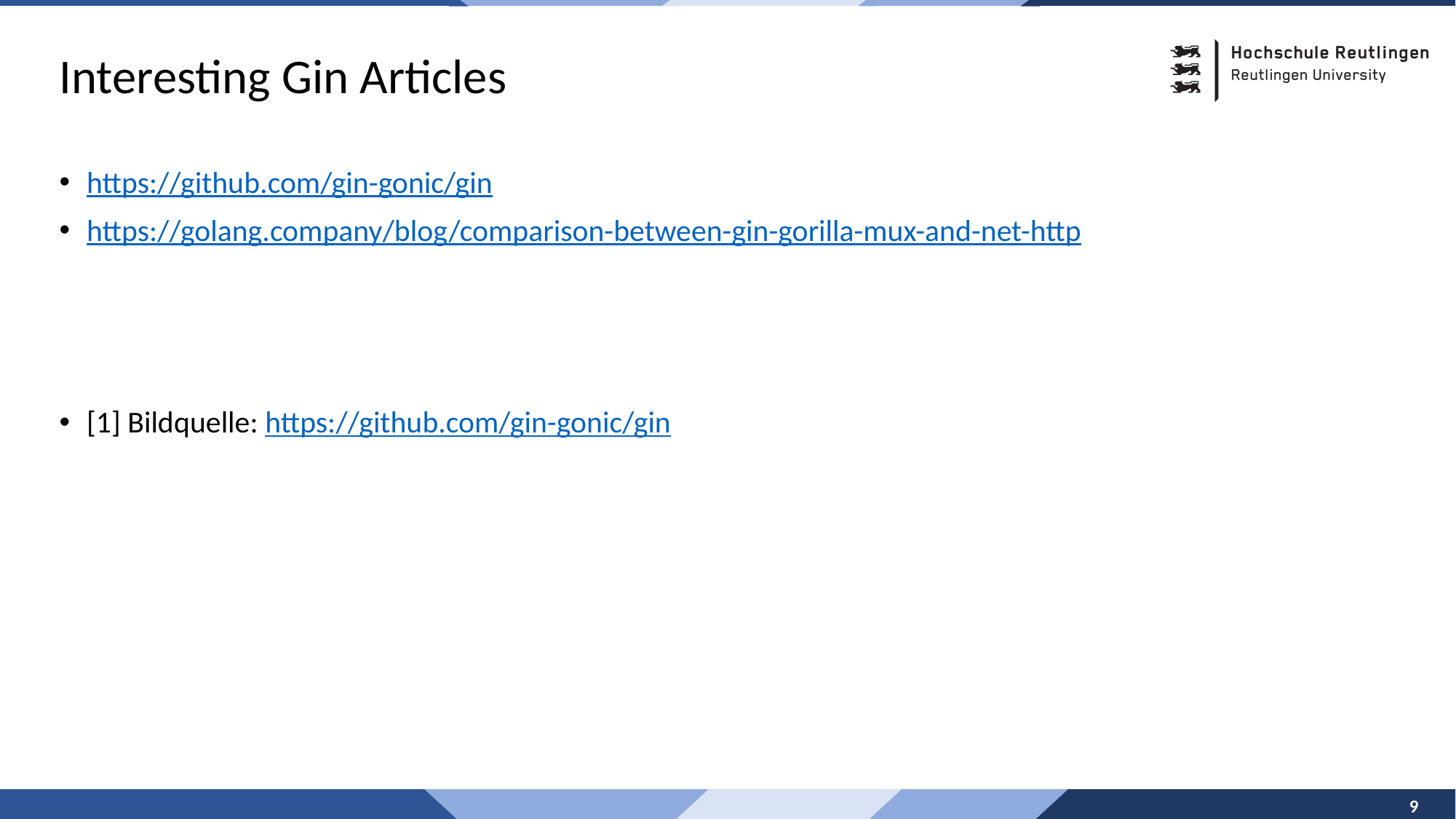

# Interesting Gin Articles
https://github.com/gin-gonic/gin
https://golang.company/blog/comparison-between-gin-gorilla-mux-and-net-http

[1] Bildquelle: https://github.com/gin-gonic/gin

9